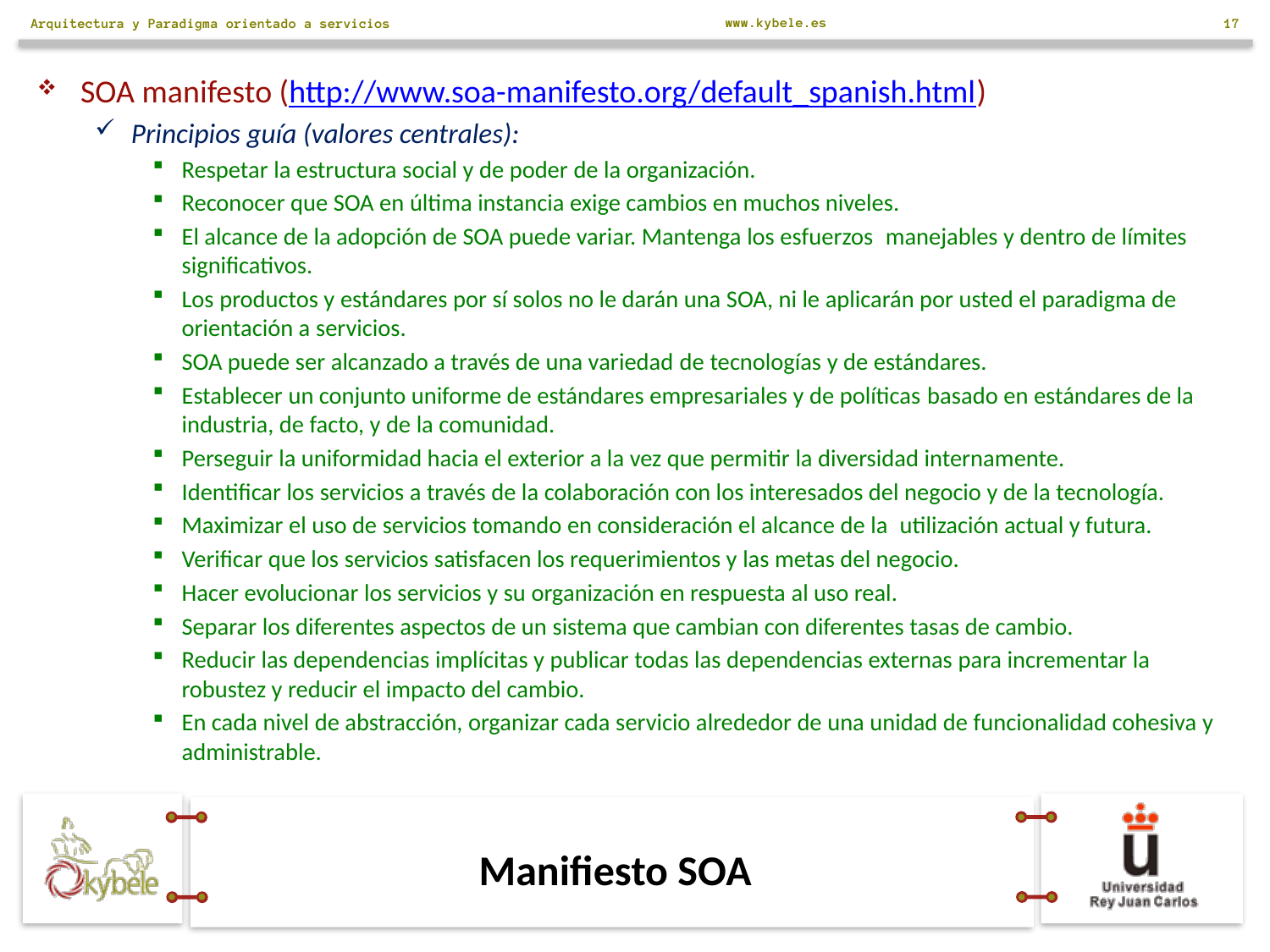

Arquitectura y Paradigma orientado a servicios
17
SOA manifesto (http://www.soa-manifesto.org/default_spanish.html)
Principios guía (valores centrales):
Respetar la estructura social y de poder de la organización.
Reconocer que SOA en última instancia exige cambios en muchos niveles.
El alcance de la adopción de SOA puede variar. Mantenga los esfuerzos  manejables y dentro de límites significativos.
Los productos y estándares por sí solos no le darán una SOA, ni le aplicarán por usted el paradigma de orientación a servicios.
SOA puede ser alcanzado a través de una variedad de tecnologías y de estándares.
Establecer un conjunto uniforme de estándares empresariales y de políticas basado en estándares de la industria, de facto, y de la comunidad.
Perseguir la uniformidad hacia el exterior a la vez que permitir la diversidad internamente.
Identificar los servicios a través de la colaboración con los interesados del negocio y de la tecnología.
Maximizar el uso de servicios tomando en consideración el alcance de la  utilización actual y futura.
Verificar que los servicios satisfacen los requerimientos y las metas del negocio.
Hacer evolucionar los servicios y su organización en respuesta al uso real.
Separar los diferentes aspectos de un sistema que cambian con diferentes tasas de cambio.
Reducir las dependencias implícitas y publicar todas las dependencias externas para incrementar la robustez y reducir el impacto del cambio.
En cada nivel de abstracción, organizar cada servicio alrededor de una unidad de funcionalidad cohesiva y administrable.
# Manifiesto SOA